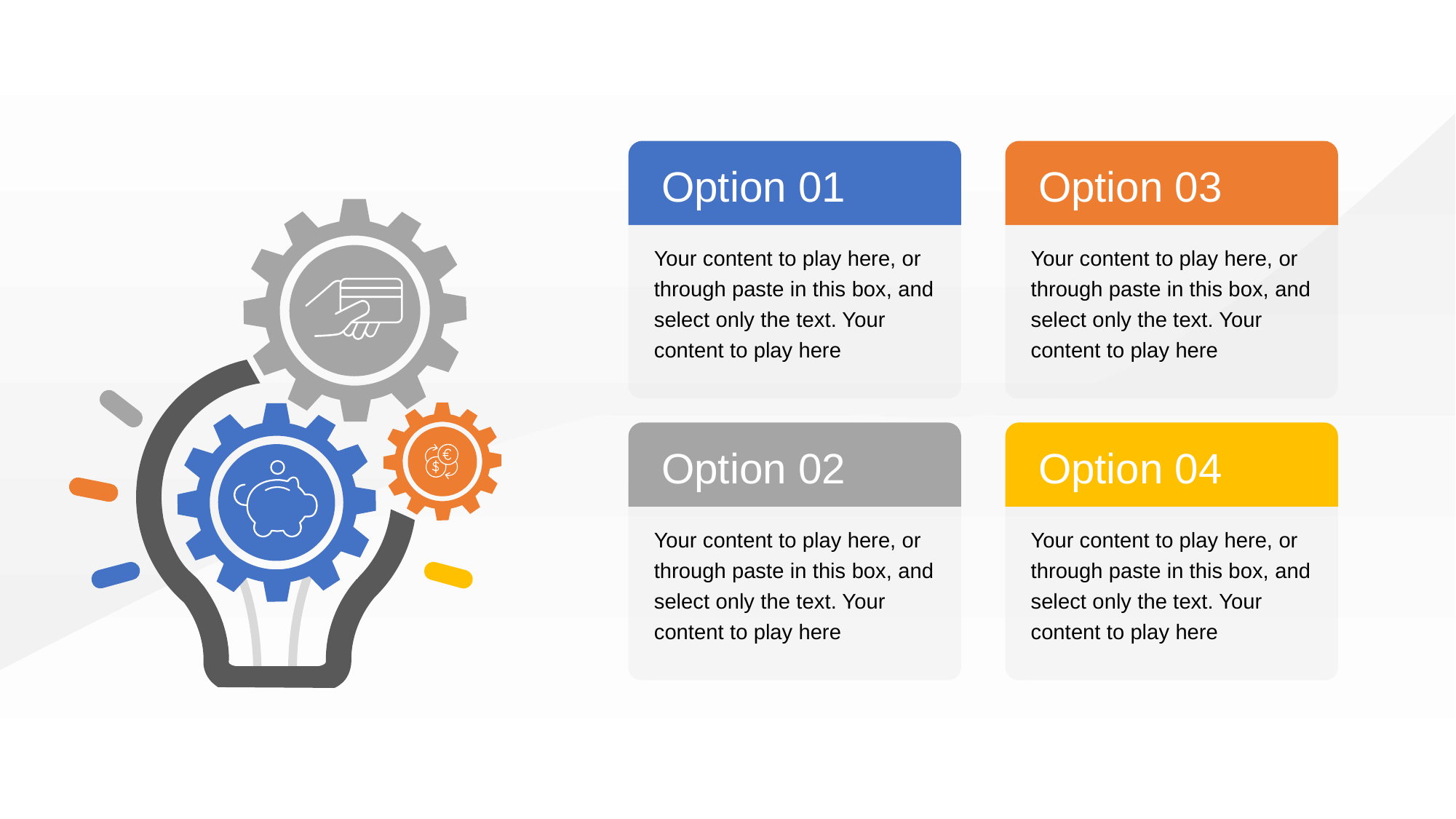

Option 01
Your content to play here, or through paste in this box, and select only the text. Your content to play here
Option 03
Your content to play here, or through paste in this box, and select only the text. Your content to play here

Option 02
Your content to play here, or through paste in this box, and select only the text. Your content to play here
Option 04
Your content to play here, or through paste in this box, and select only the text. Your content to play here